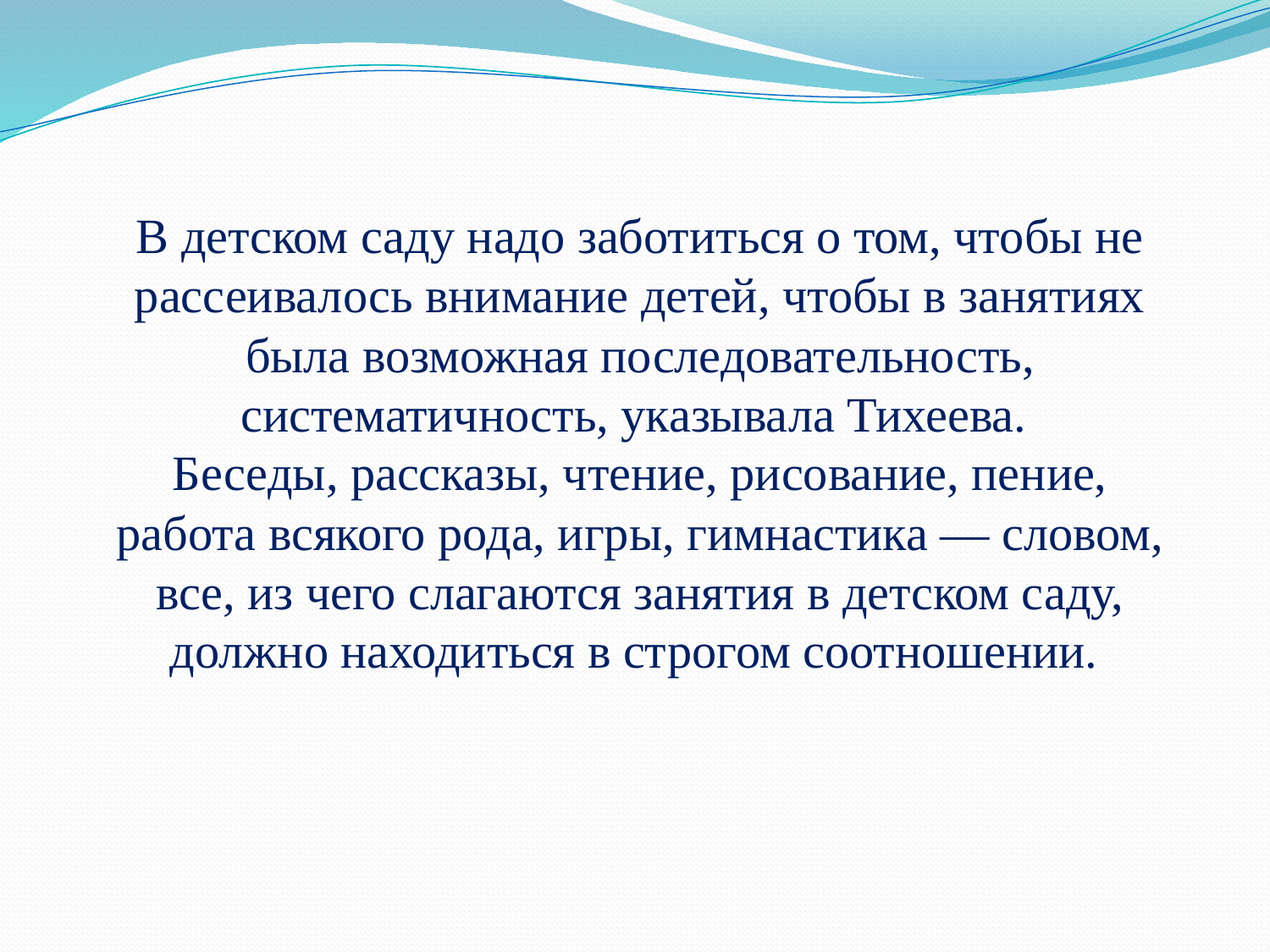

В детском саду надо заботиться о том, чтобы не рассеивалось внимание детей, чтобы в занятиях была возможная последовательность, систематичность, указывала Тихеева.
Беседы, рассказы, чтение, рисование, пение, работа всякого рода, игры, гимнастика — словом, все, из чего слагаются занятия в детском саду, должно находиться в строгом соотношении.